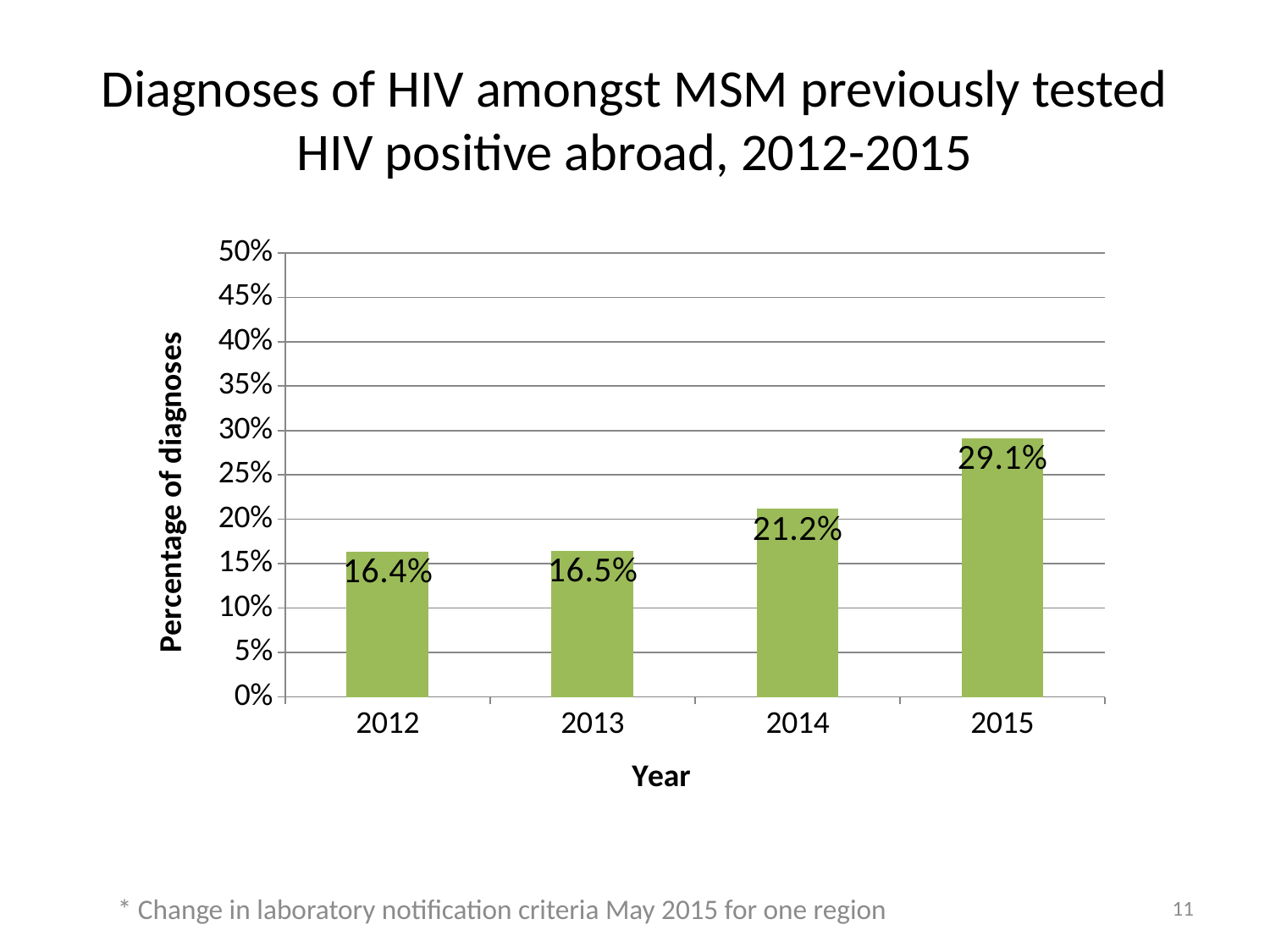

# Diagnoses of HIV amongst MSM previously tested HIV positive abroad, 2012-2015

### Chart

| Category | % previously tested abroad |
|---|---|
| 2012 | 0.16363636363636364 |
| 2013 | 0.16455696202531644 |
| 2014 | 0.21195652173913043 |
| 2015 | 0.291497975708502 |
* Change in laboratory notification criteria May 2015 for one region
11